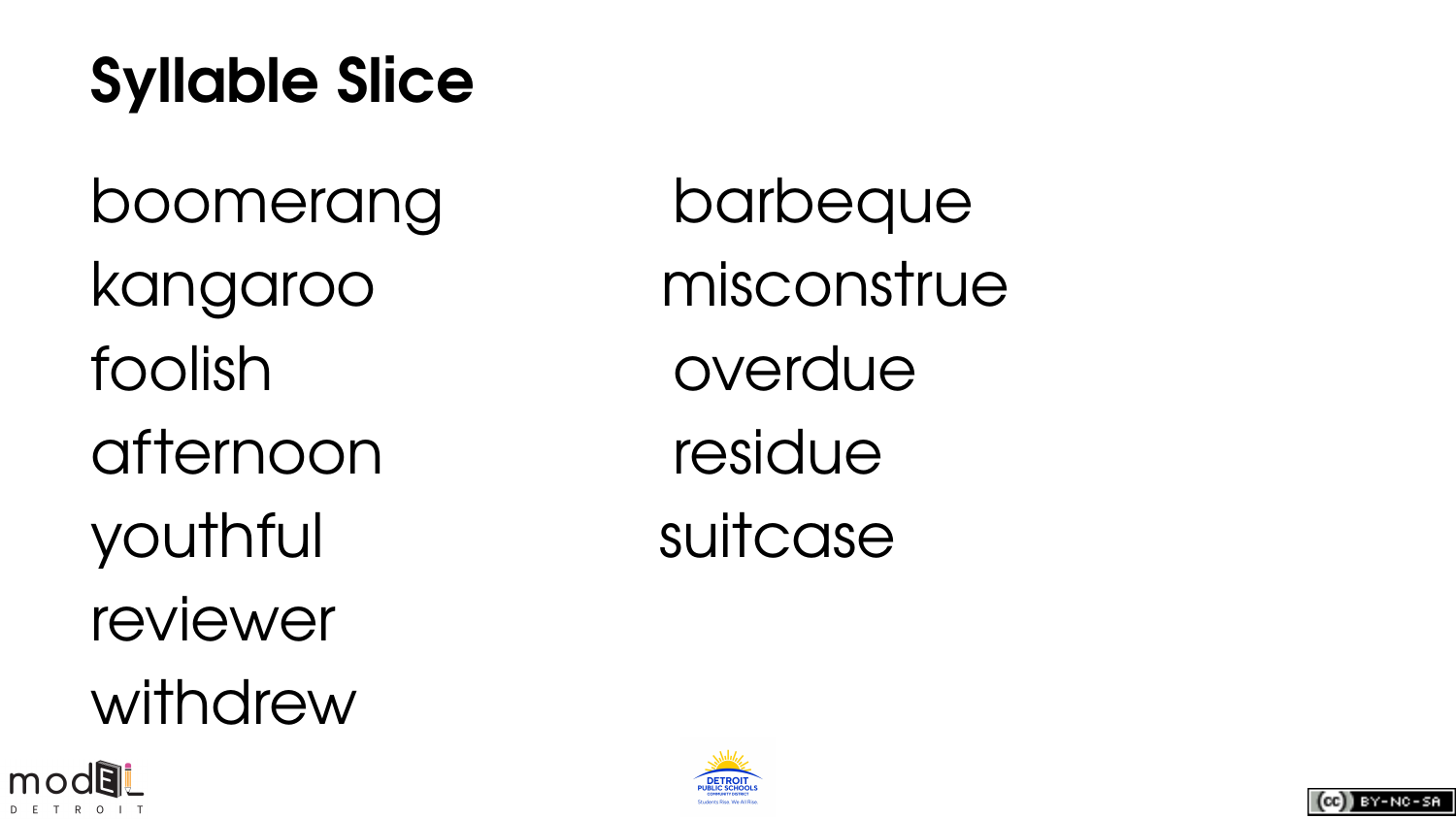

Syllable Slice
boomerang		barbeque
kangaroo                 misconstrue
foolish			overdue
afternoon		residue
youthful                    suitcase
reviewer
withdrew